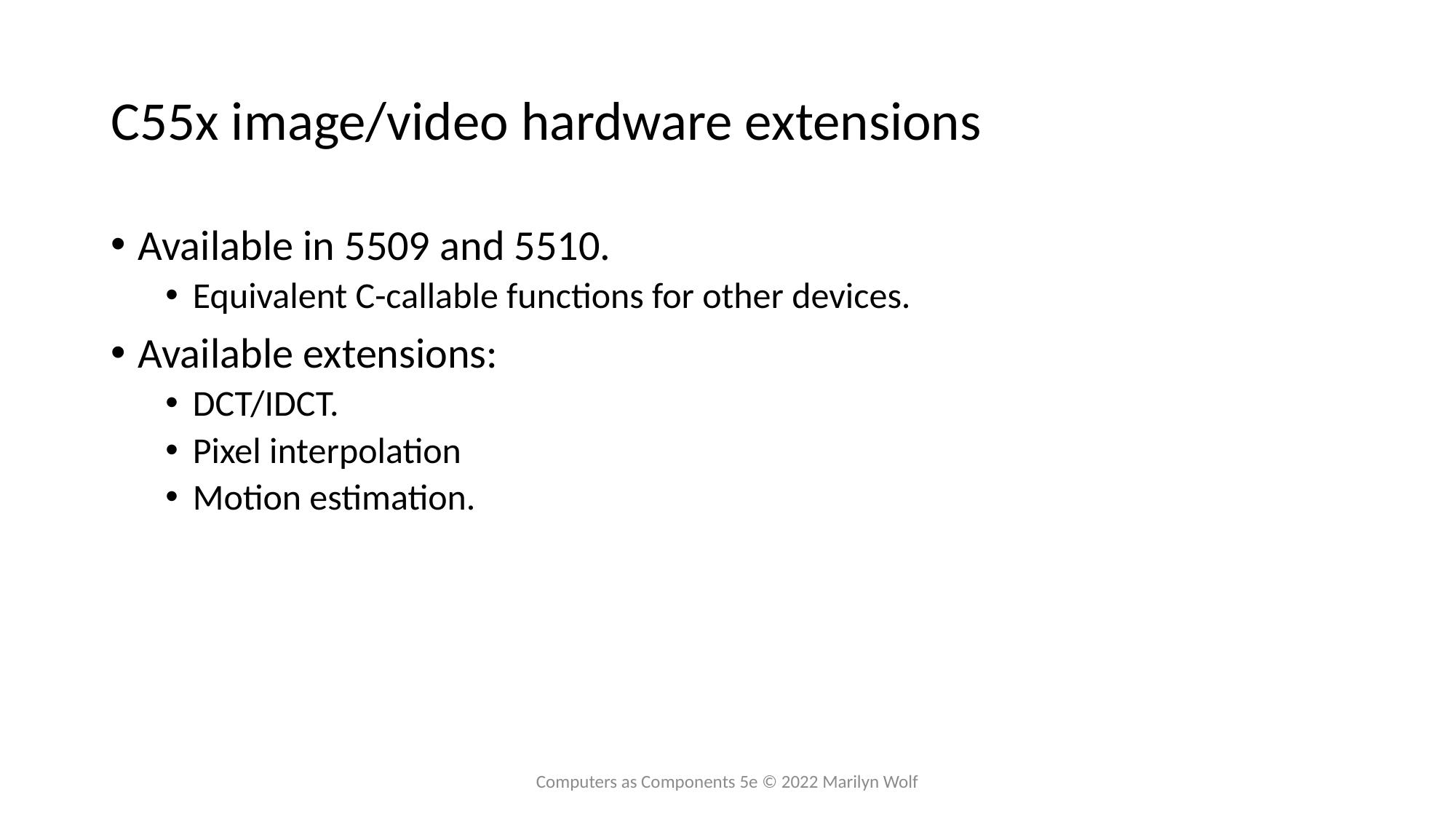

# C55x image/video hardware extensions
Available in 5509 and 5510.
Equivalent C-callable functions for other devices.
Available extensions:
DCT/IDCT.
Pixel interpolation
Motion estimation.
Computers as Components 5e © 2022 Marilyn Wolf